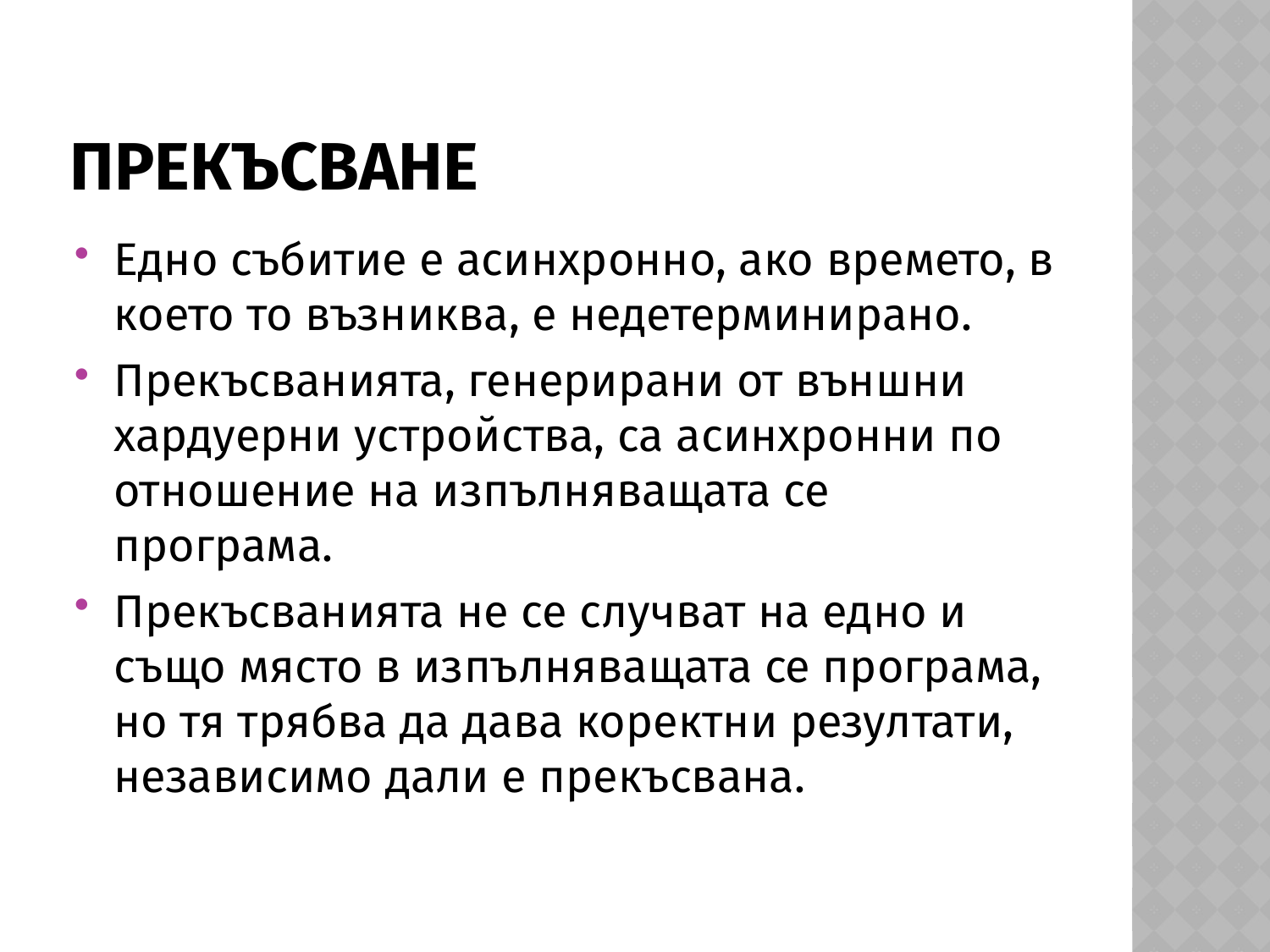

# прекъсване
Едно събитие е асинхронно, ако времето, в което то възниква, е недетерминирано.
Прекъсванията, генерирани от външни хардуерни устройства, са асинхронни по отношение на изпълняващата се програма.
Прекъсванията не се случват на едно и също място в изпълняващата се програма, но тя трябва да дава коректни резултати, независимо дали е прекъсвана.